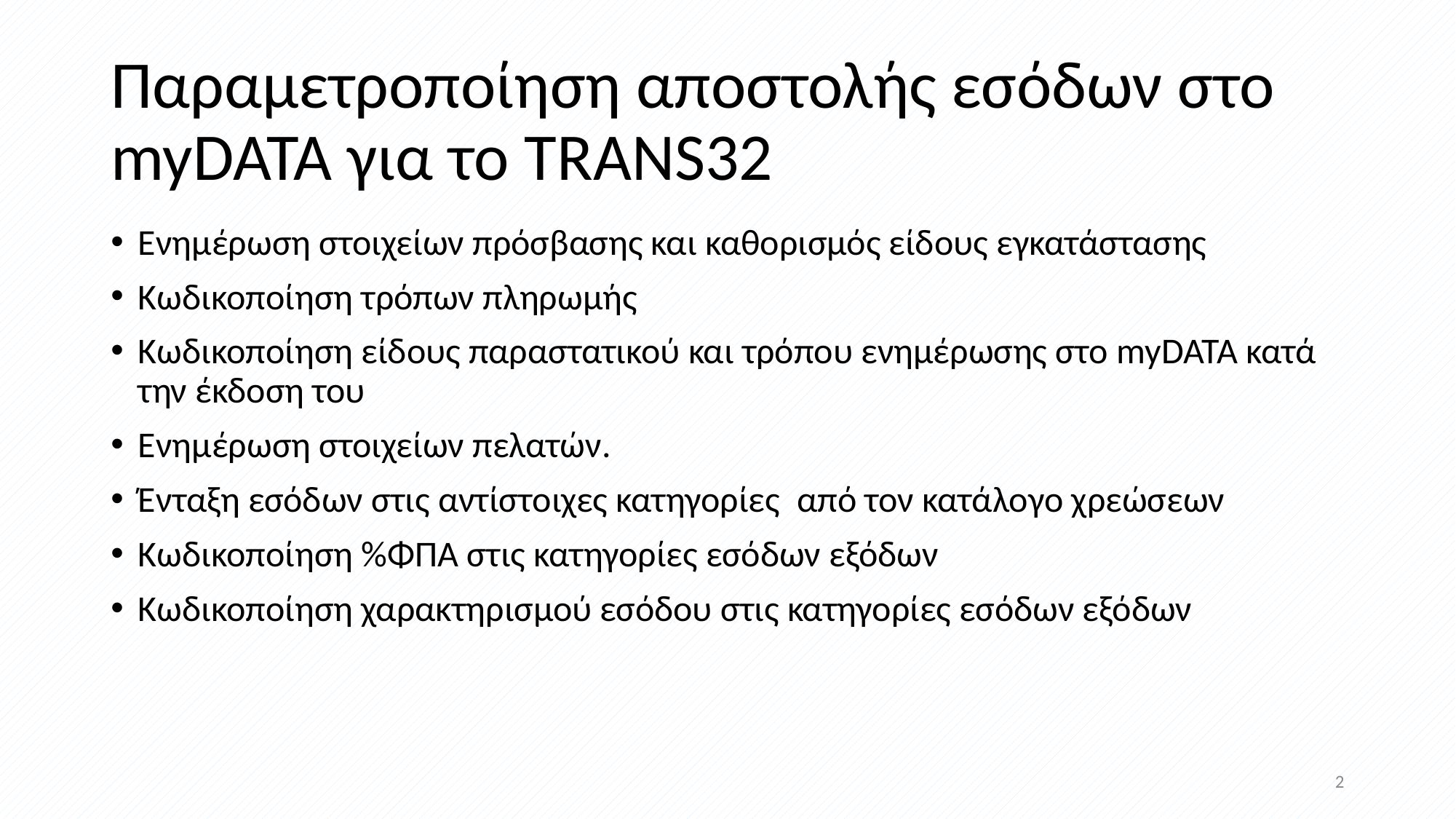

# Παραμετροποίηση αποστολής εσόδων στο myDATA για το TRANS32
Ενημέρωση στοιχείων πρόσβασης και καθορισμός είδους εγκατάστασης
Κωδικοποίηση τρόπων πληρωμής
Κωδικοποίηση είδους παραστατικού και τρόπου ενημέρωσης στο myDATA κατά την έκδοση του
Ενημέρωση στοιχείων πελατών.
Ένταξη εσόδων στις αντίστοιχες κατηγορίες  από τον κατάλογο χρεώσεων
Κωδικοποίηση %ΦΠΑ στις κατηγορίες εσόδων εξόδων
Κωδικοποίηση χαρακτηρισμού εσόδου στις κατηγορίες εσόδων εξόδων

2